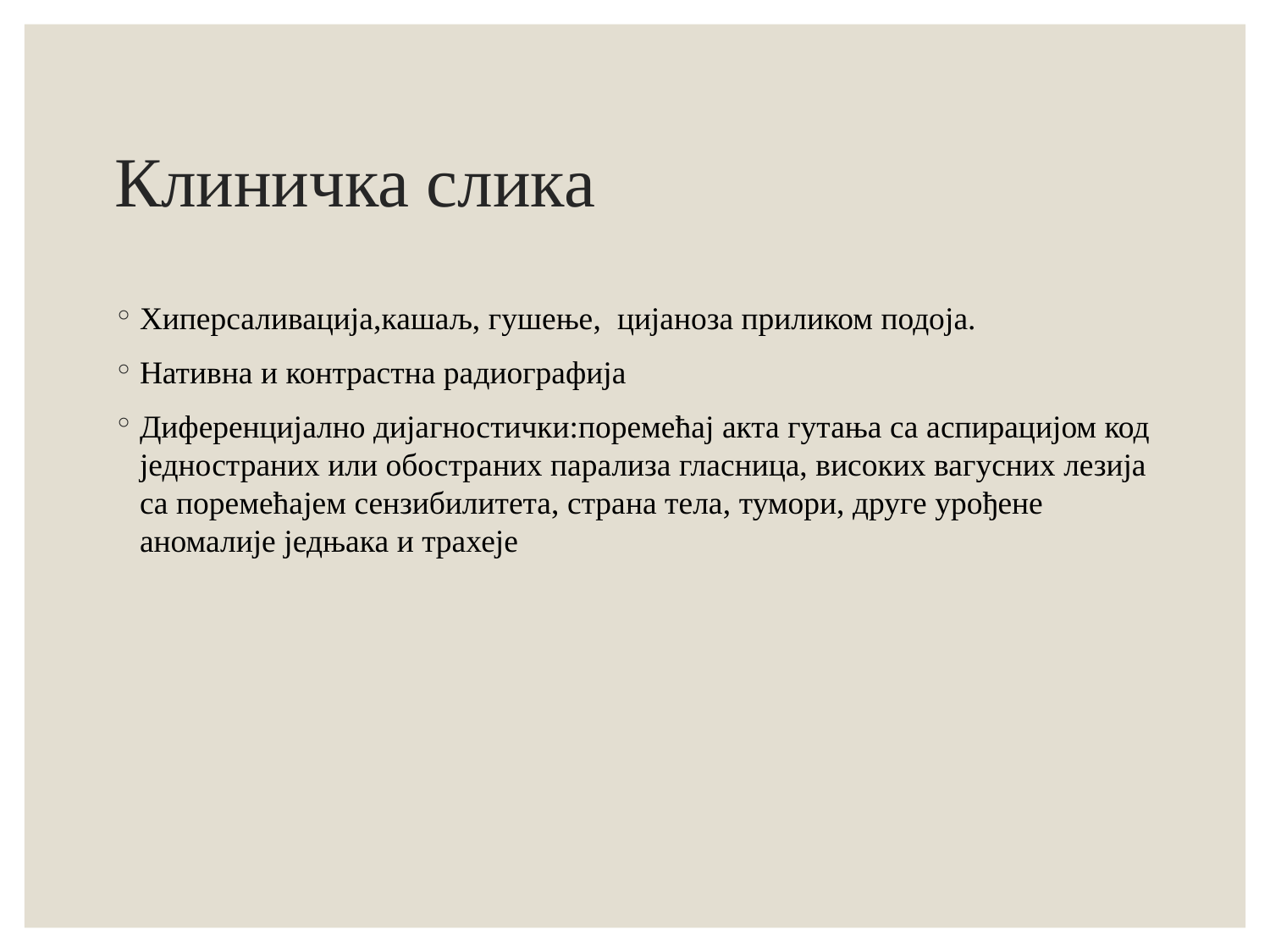

# Клиничка слика
Хиперсаливација,кашаљ, гушење,  цијаноза приликом подоја.
Нативна и контрастна радиографија
Диференцијално дијагностички:поремећај акта гутања са аспирацијом код једностраних или обостраних парализа гласница, високих вагусних лезија са поремећајем сензибилитета, страна тела, тумори, друге урођене аномалије једњака и трахеје